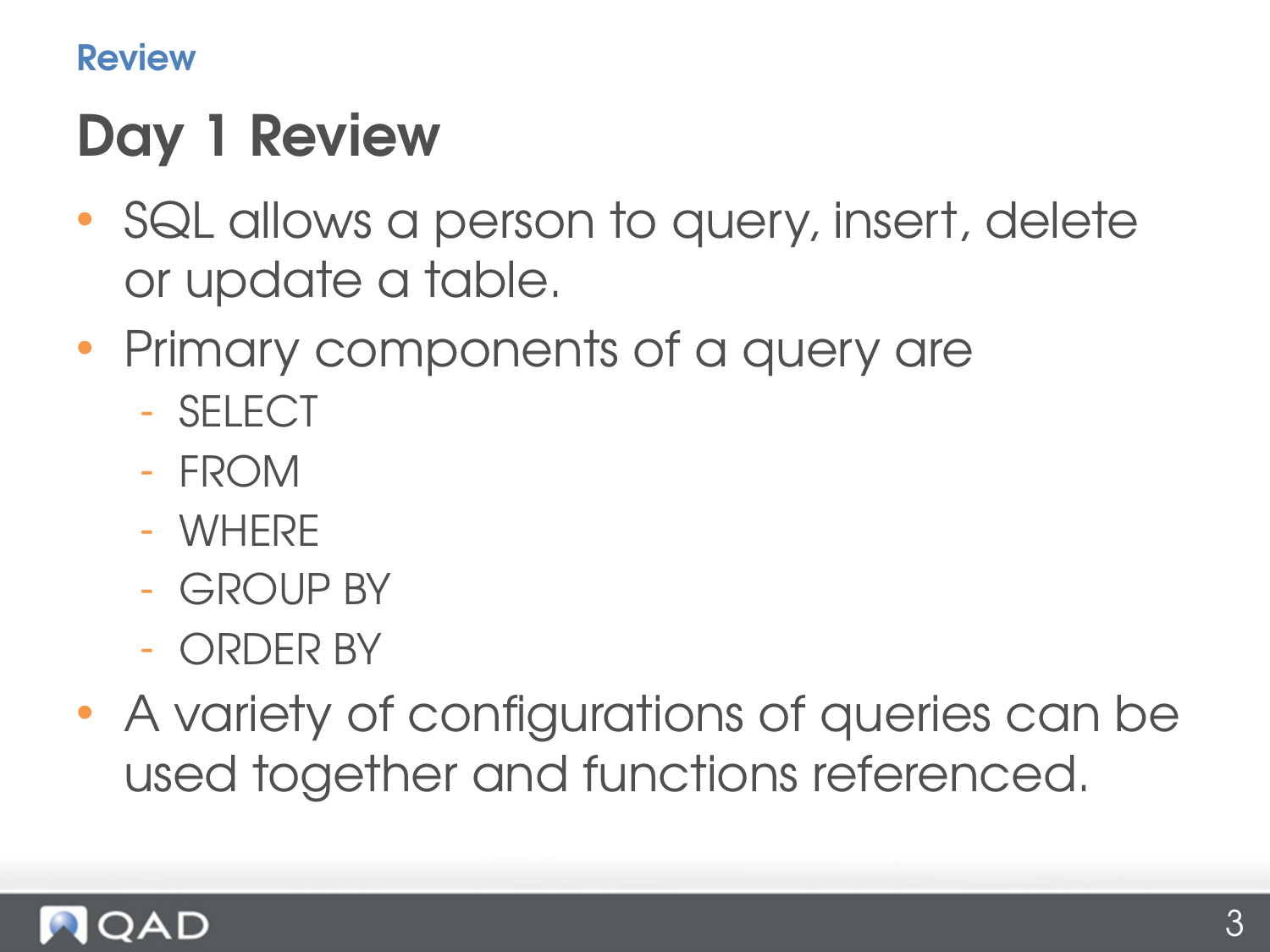

Review
# Day 1 Review
SQL allows a person to query, insert, delete or update a table.
Primary components of a query are
SELECT
FROM
WHERE
GROUP BY
ORDER BY
A variety of configurations of queries can be used together and functions referenced.
3